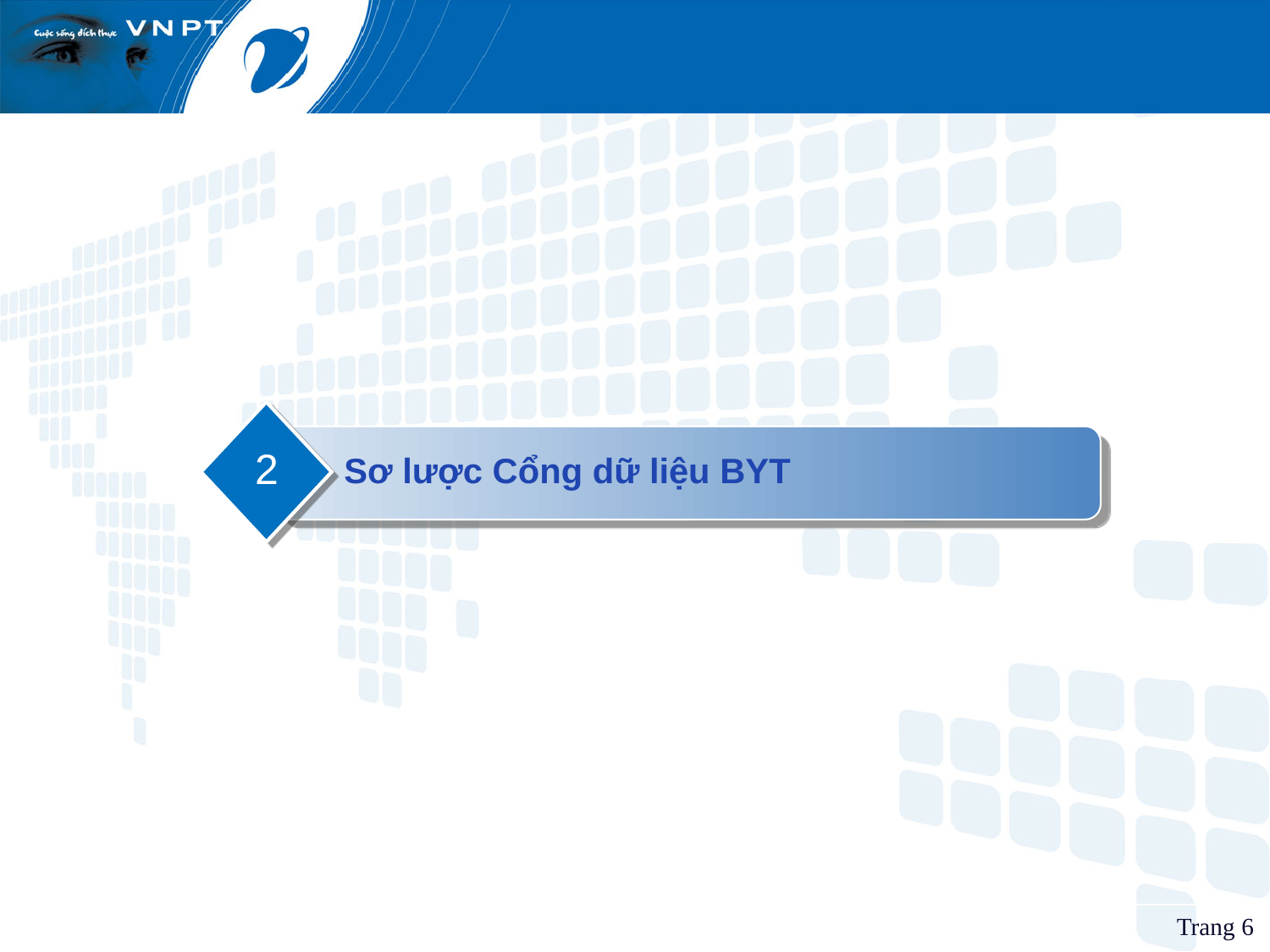

2
Sơ lược Cổng dữ liệu BYT
Trang 6